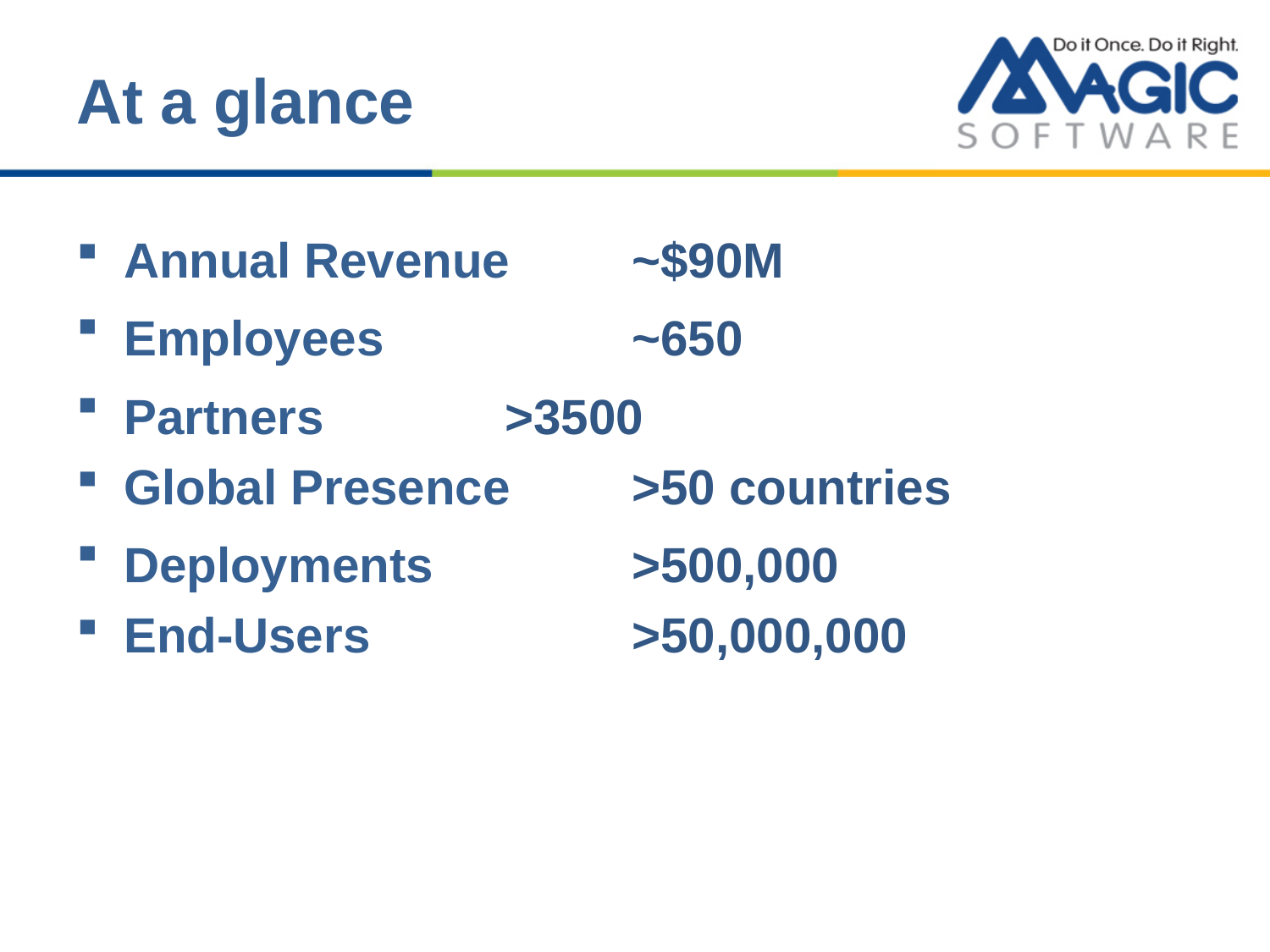

# At a glance
Annual Revenue 	~$90M
Employees 		~650
Partners 		>3500
Global Presence 	>50 countries
Deployments 		>500,000
End-Users 		>50,000,000